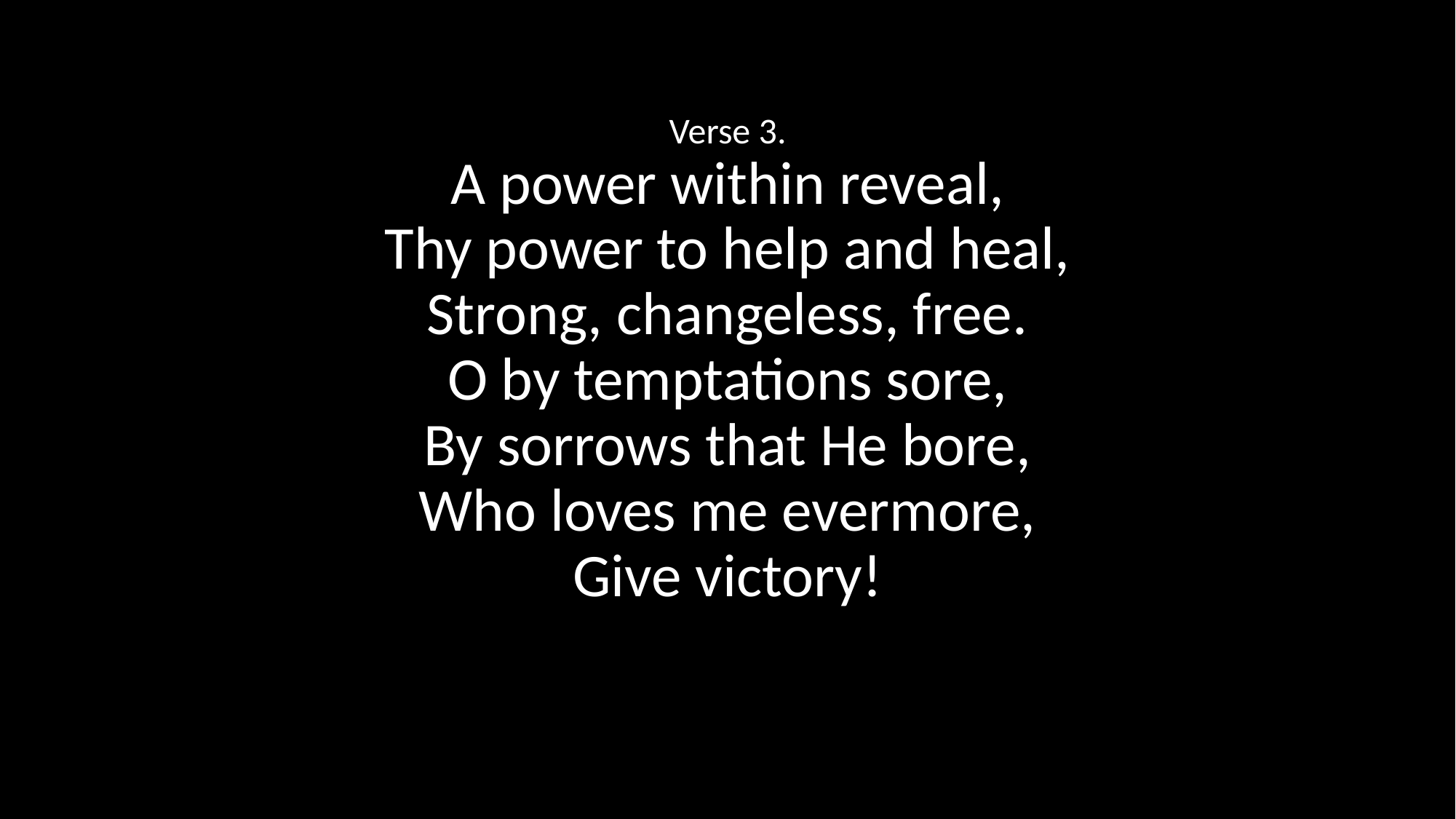

Verse 3.
A power within reveal,
Thy power to help and heal,
Strong, changeless, free.
O by temptations sore,
By sorrows that He bore,
Who loves me evermore,
Give victory!